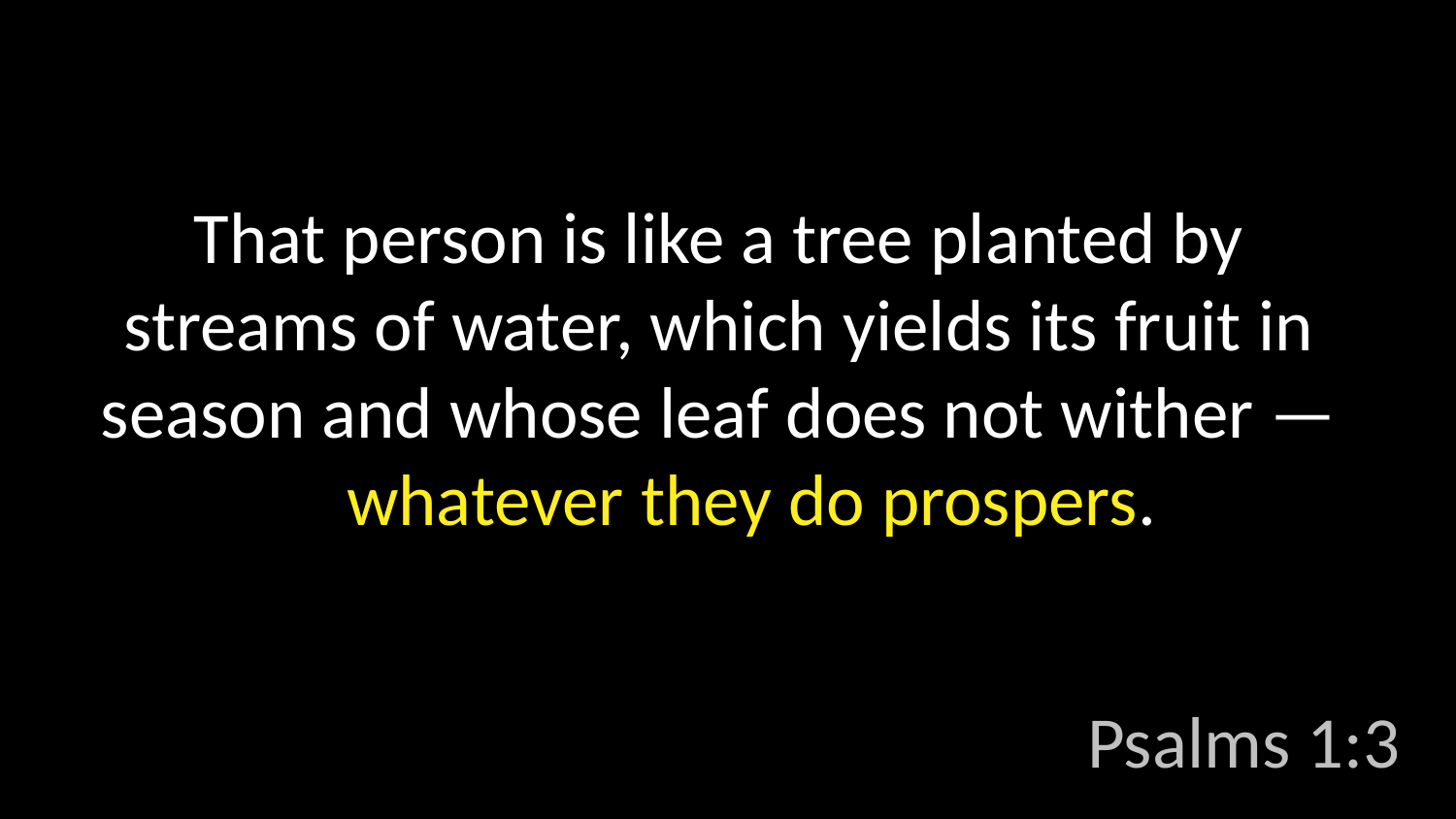

That person is like a tree planted by streams of water, which yields its fruit in season and whose leaf does not wither —
    whatever they do prospers.
Psalms 1:3